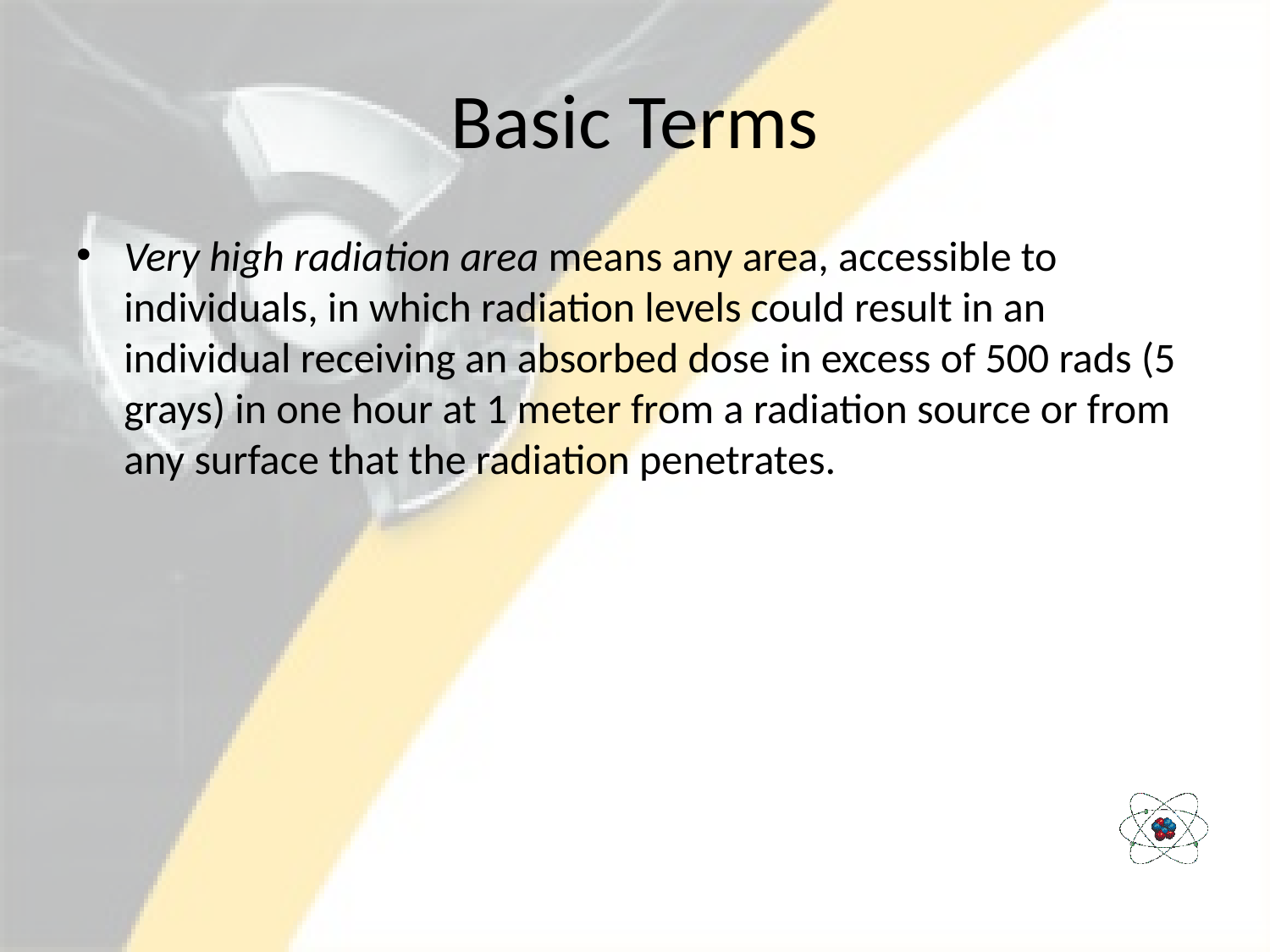

# Basic Terms
Very high radiation area means any area, accessible to individuals, in which radiation levels could result in an individual receiving an absorbed dose in excess of 500 rads (5 grays) in one hour at 1 meter from a radiation source or from any surface that the radiation penetrates.